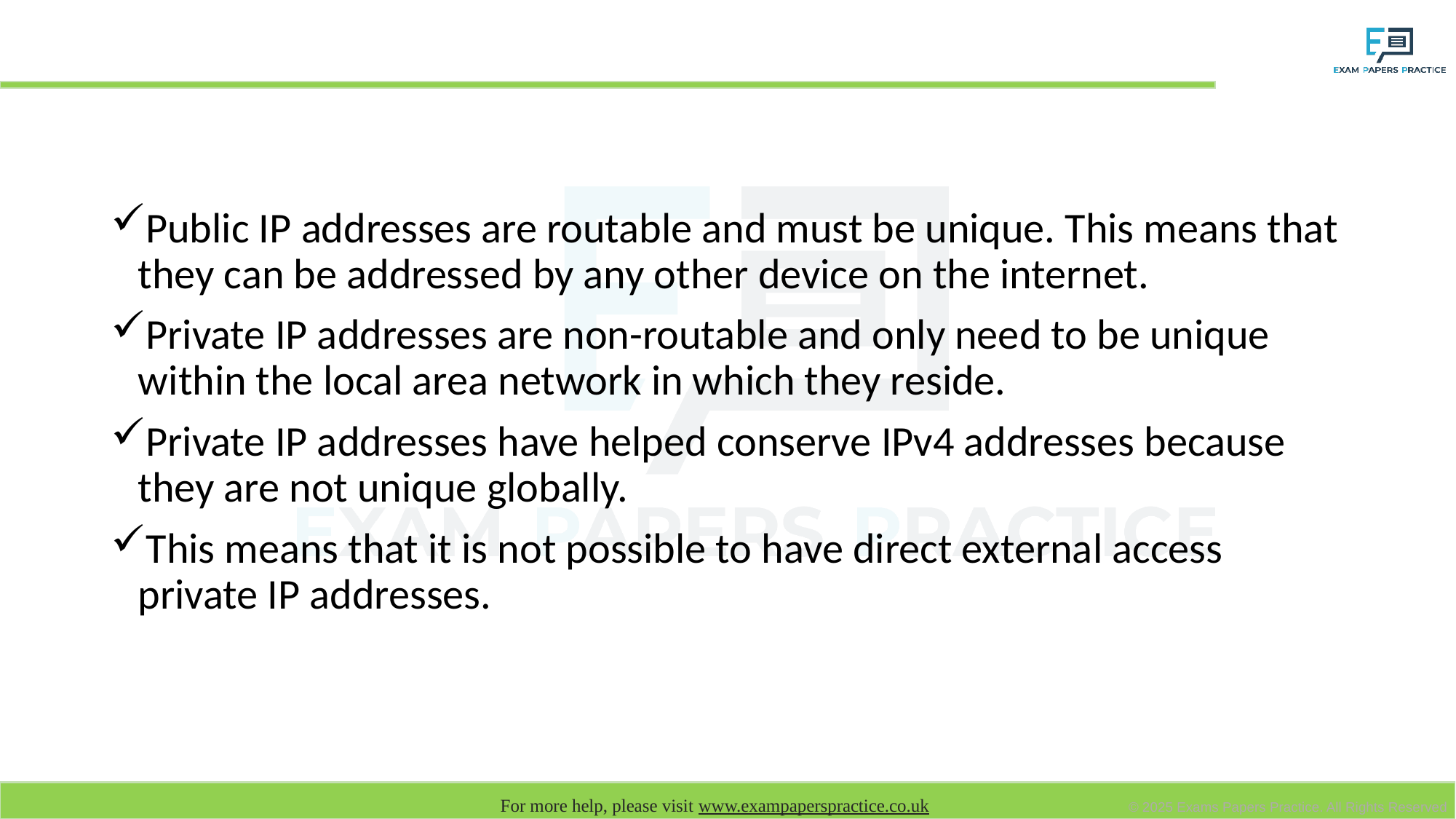

# Public and private IP addresses
Public IP addresses are routable and must be unique. This means that they can be addressed by any other device on the internet.
Private IP addresses are non-routable and only need to be unique within the local area network in which they reside.
Private IP addresses have helped conserve IPv4 addresses because they are not unique globally.
This means that it is not possible to have direct external access private IP addresses.